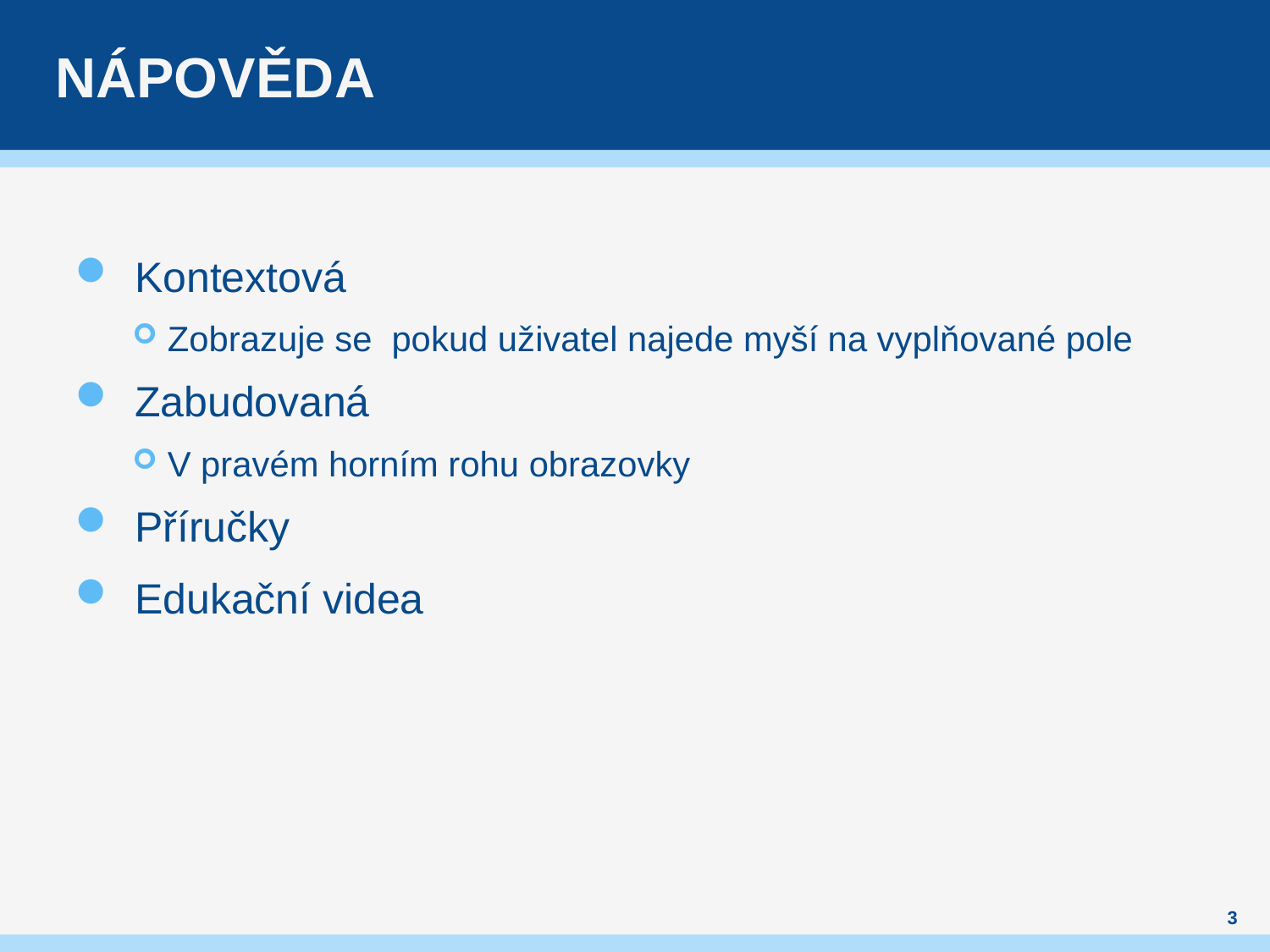

# Nápověda
Kontextová
Zobrazuje se  pokud uživatel najede myší na vyplňované pole
Zabudovaná
V pravém horním rohu obrazovky
Příručky
Edukační videa

3